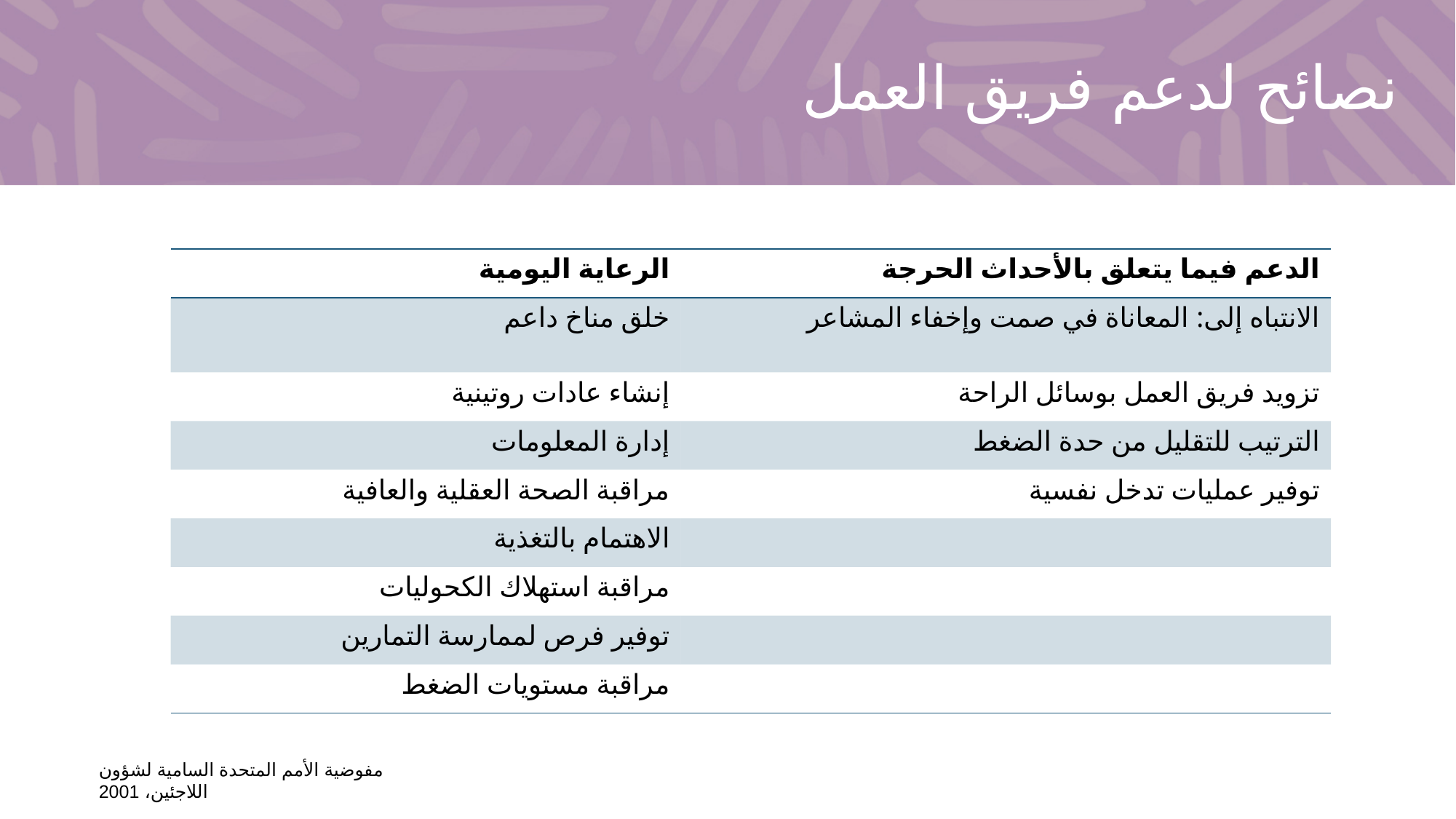

# نصائح لدعم فريق العمل
| الرعاية اليومية | الدعم فيما يتعلق بالأحداث الحرجة |
| --- | --- |
| خلق مناخ داعم | الانتباه إلى: المعاناة في صمت وإخفاء المشاعر |
| إنشاء عادات روتينية | تزويد فريق العمل بوسائل الراحة |
| إدارة المعلومات | الترتيب للتقليل من حدة الضغط |
| مراقبة الصحة العقلية والعافية | توفير عمليات تدخل نفسية |
| الاهتمام بالتغذية |  |
| مراقبة استهلاك الكحوليات |  |
| توفير فرص لممارسة التمارين |  |
| مراقبة مستويات الضغط |  |
مفوضية الأمم المتحدة السامية لشؤون اللاجئين، 2001